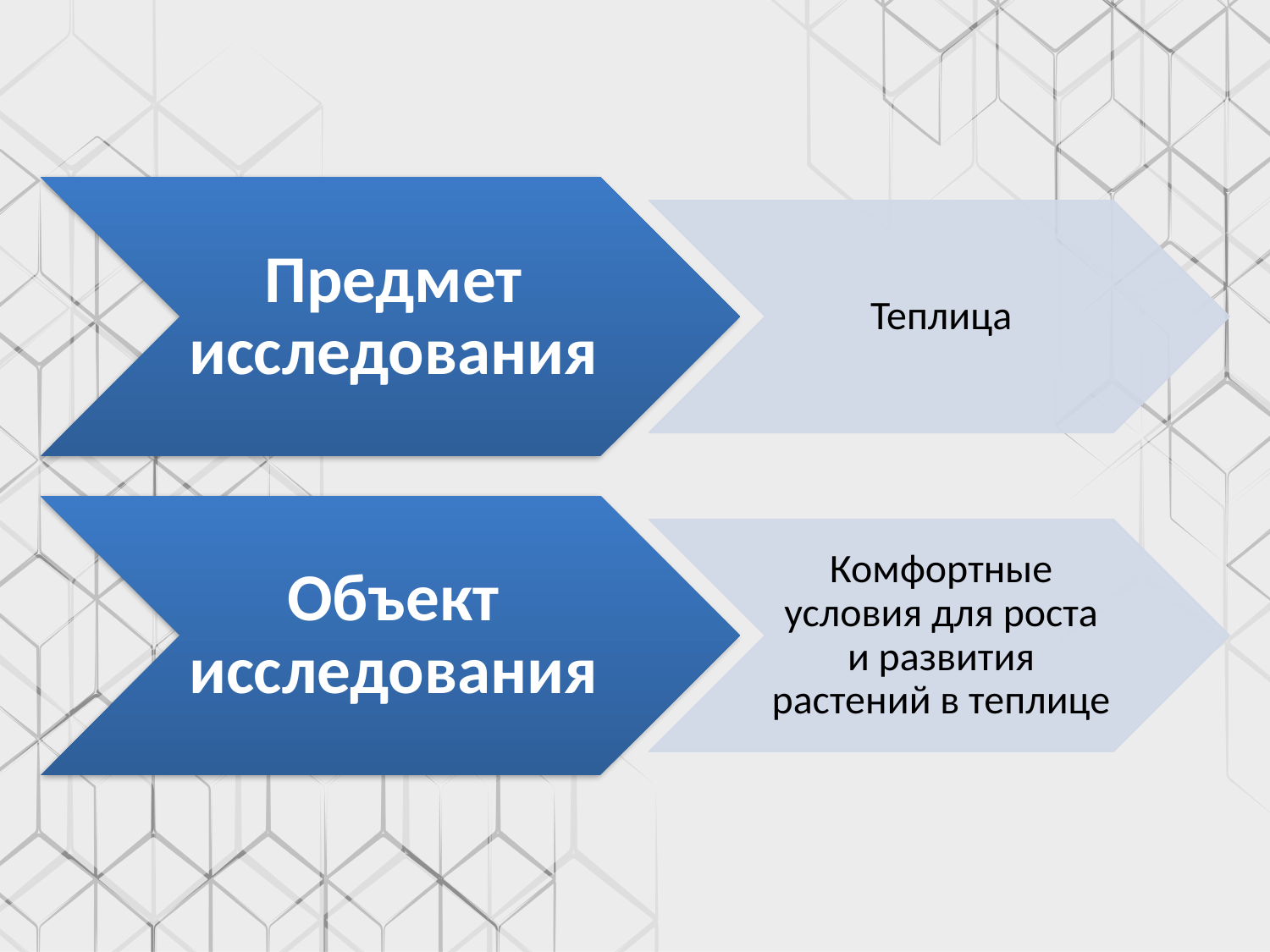

Предмет исследования
Теплица
Объект исследования
Комфортные условия для роста и развития растений в теплице